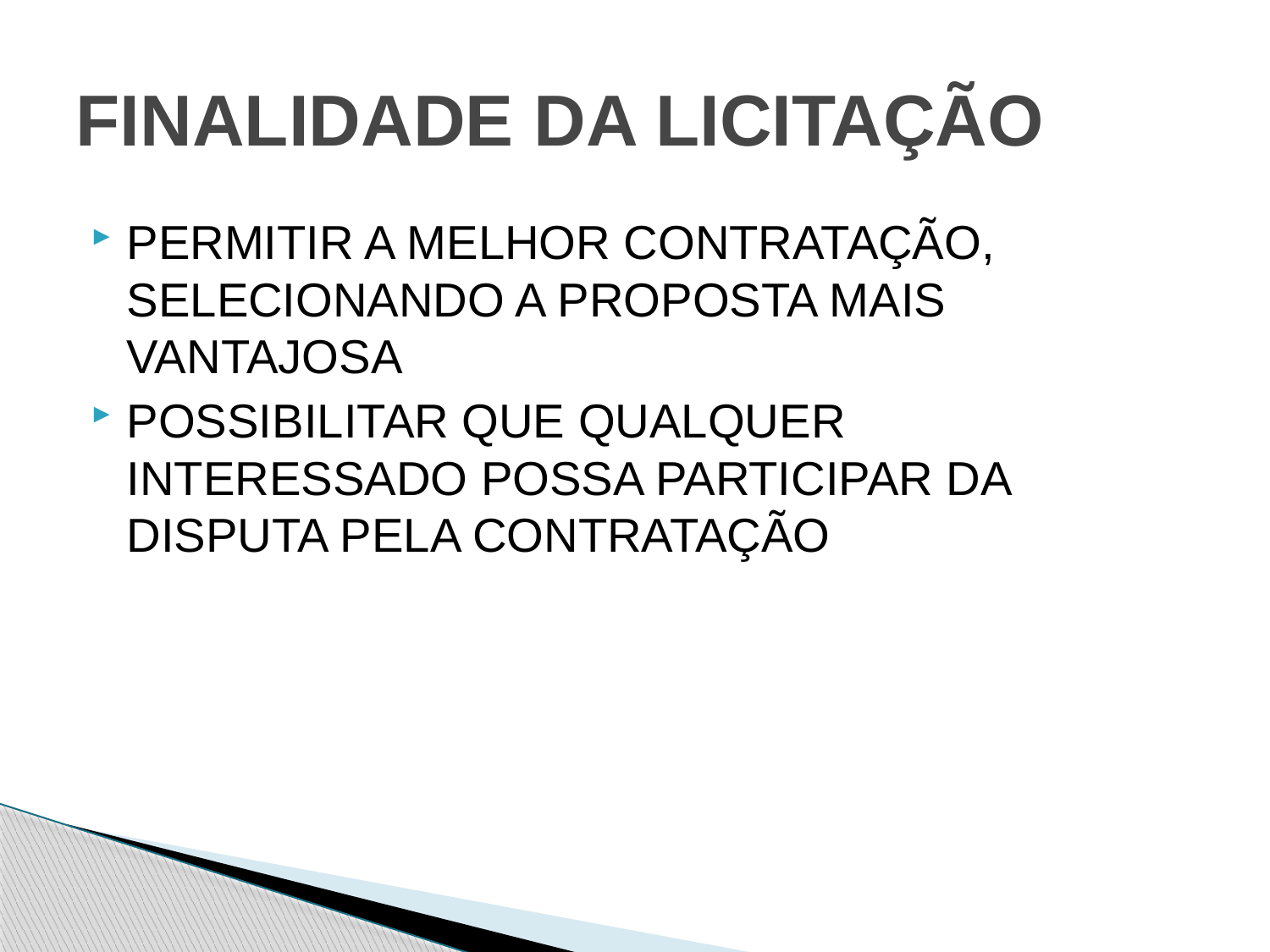

# FINALIDADE DA LICITAÇÃO
PERMITIR A MELHOR CONTRATAÇÃO, SELECIONANDO A PROPOSTA MAIS VANTAJOSA
POSSIBILITAR QUE QUALQUER INTERESSADO POSSA PARTICIPAR DA DISPUTA PELA CONTRATAÇÃO